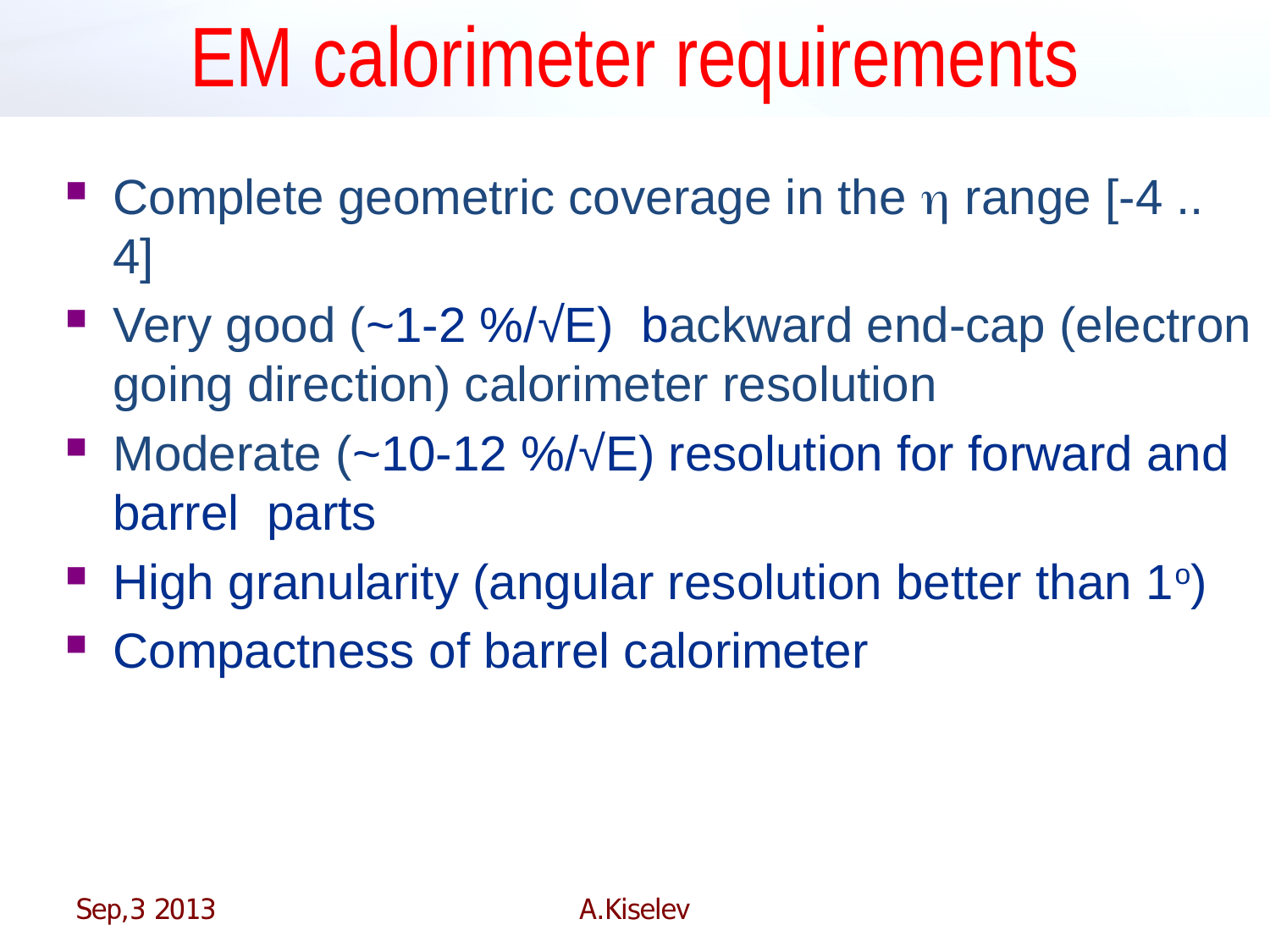

# EM calorimeter requirements
Complete geometric coverage in the η range [-4 .. 4]
Very good (~1-2 %/√E)  backward end-cap (electron going direction) calorimeter resolution
Moderate (~10-12 %/√E) resolution for forward and barrel  parts
High granularity (angular resolution better than 1o)
Compactness of barrel calorimeter
Sep,3 2013
A.Kiselev